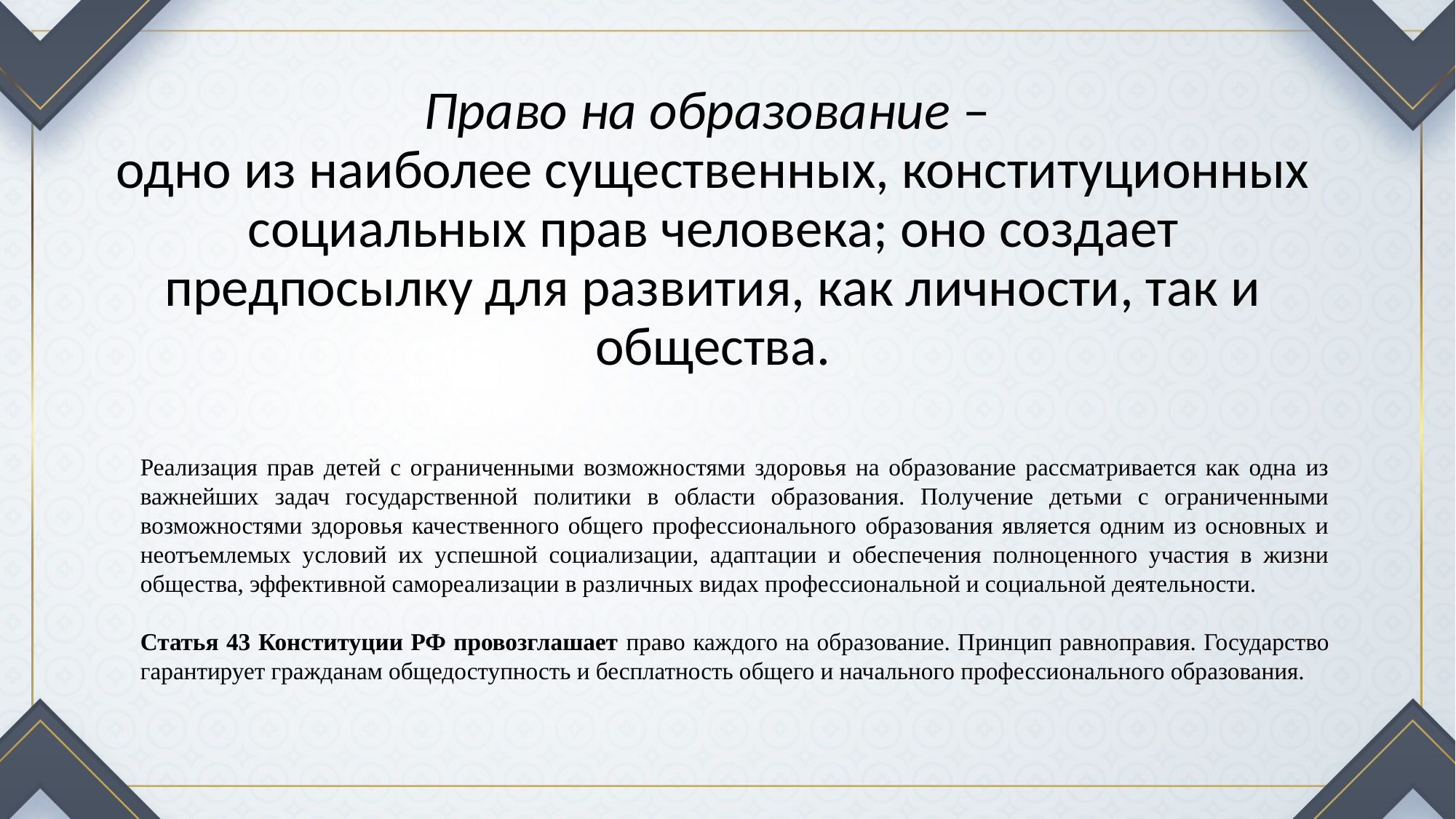

# Право на образование – одно из наиболее существенных, конституционных социальных прав человека; оно создает предпосылку для развития, как личности, так и общества.
Реализация прав детей с ограниченными возможностями здоровья на образование рассматривается как одна из важнейших задач государственной политики в области образования. Получение детьми с ограниченными возможностями здоровья качественного общего профессионального образования является одним из основных и неотъемлемых условий их успешной социализации, адаптации и обеспечения полноценного участия в жизни общества, эффективной самореализации в различных видах профессиональной и социальной деятельности.

Статья 43 Конституции РФ провозглашает право каждого на образование. Принцип равноправия. Государство гарантирует гражданам общедоступность и бесплатность общего и начального профессионального образования.